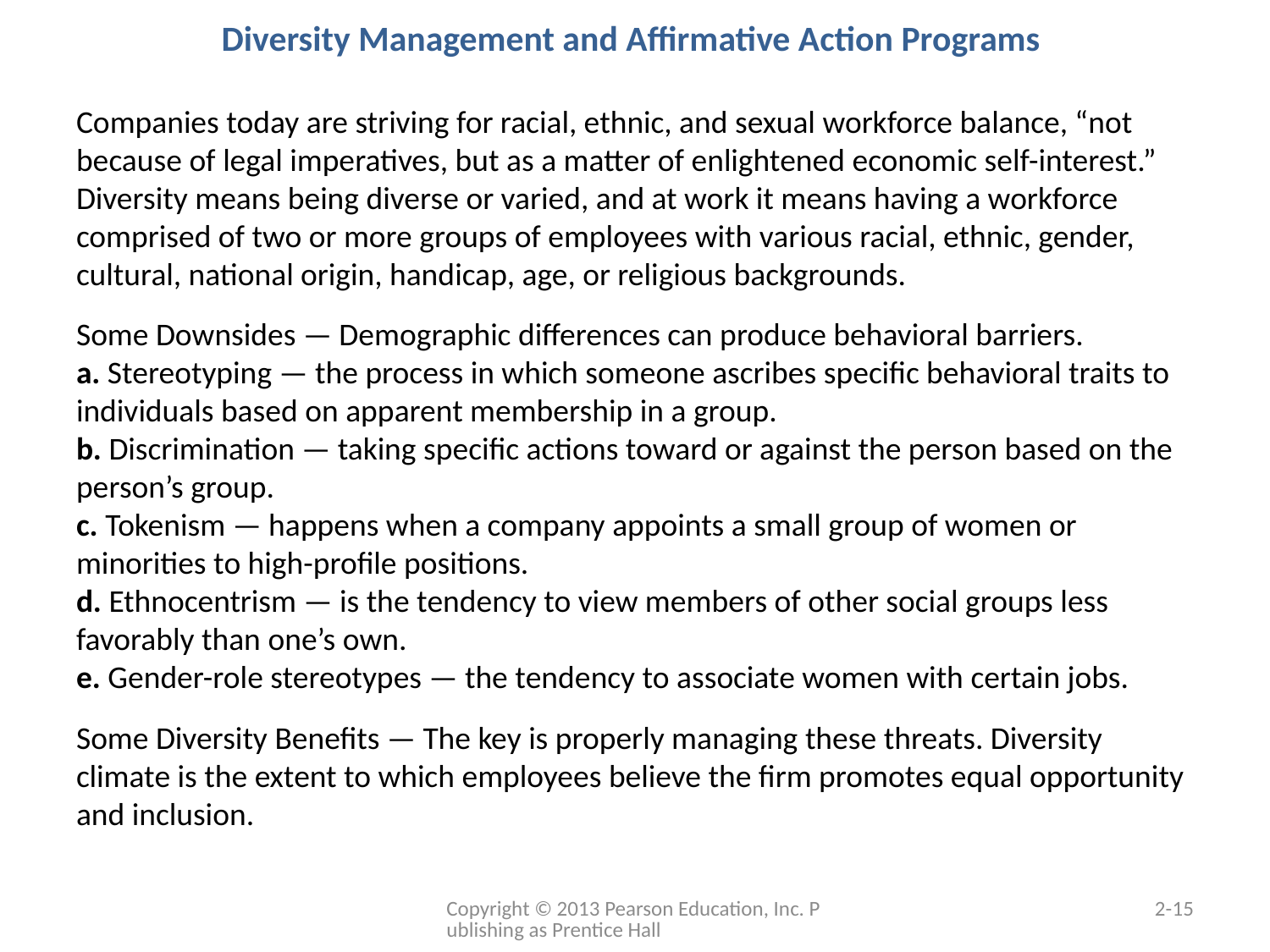

# Diversity Management and Affirmative Action Programs
Companies today are striving for racial, ethnic, and sexual workforce balance, “not because of legal imperatives, but as a matter of enlightened economic self-interest.” Diversity means being diverse or varied, and at work it means having a workforce comprised of two or more groups of employees with various racial, ethnic, gender, cultural, national origin, handicap, age, or religious backgrounds.

Some Downsides — Demographic differences can produce behavioral barriers.
a. Stereotyping — the process in which someone ascribes specific behavioral traits to individuals based on apparent membership in a group.
b. Discrimination — taking specific actions toward or against the person based on the person’s group.
c. Tokenism — happens when a company appoints a small group of women or minorities to high-profile positions.
d. Ethnocentrism — is the tendency to view members of other social groups less favorably than one’s own.
e. Gender-role stereotypes — the tendency to associate women with certain jobs.

Some Diversity Benefits — The key is properly managing these threats. Diversity climate is the extent to which employees believe the firm promotes equal opportunity and inclusion.

Copyright © 2013 Pearson Education, Inc. Publishing as Prentice Hall
2-15